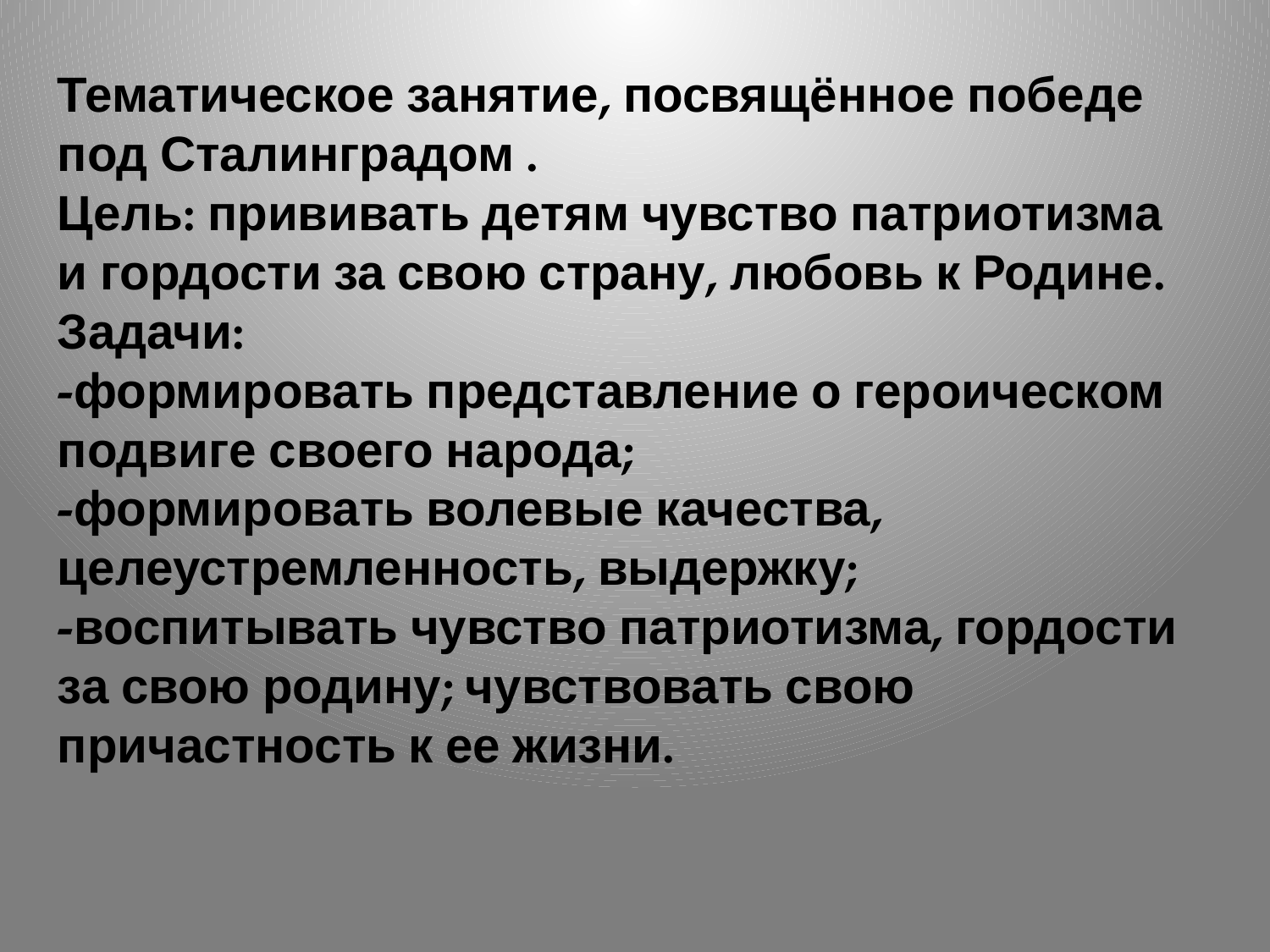

Тематическое занятие, посвящённое победе под Сталинградом .
Цель: прививать детям чувство патриотизма и гордости за свою страну, любовь к Родине.
Задачи:
-формировать представление о героическом подвиге своего народа;
-формировать волевые качества, целеустремленность, выдержку;
-воспитывать чувство патриотизма, гордости за свою родину; чувствовать свою причастность к ее жизни.